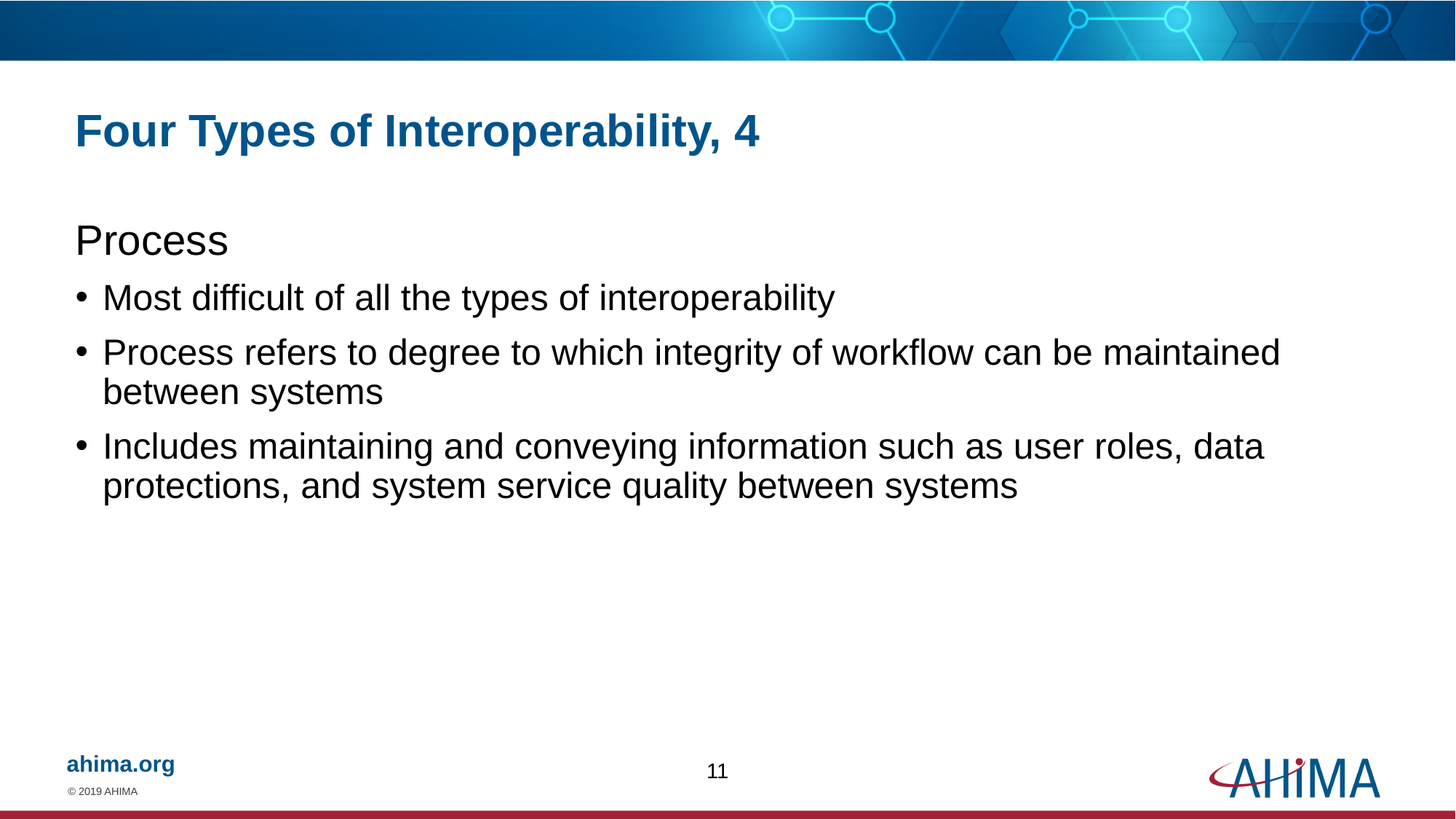

# Four Types of Interoperability, 4
Process
Most difficult of all the types of interoperability
Process refers to degree to which integrity of workflow can be maintained between systems
Includes maintaining and conveying information such as user roles, data protections, and system service quality between systems